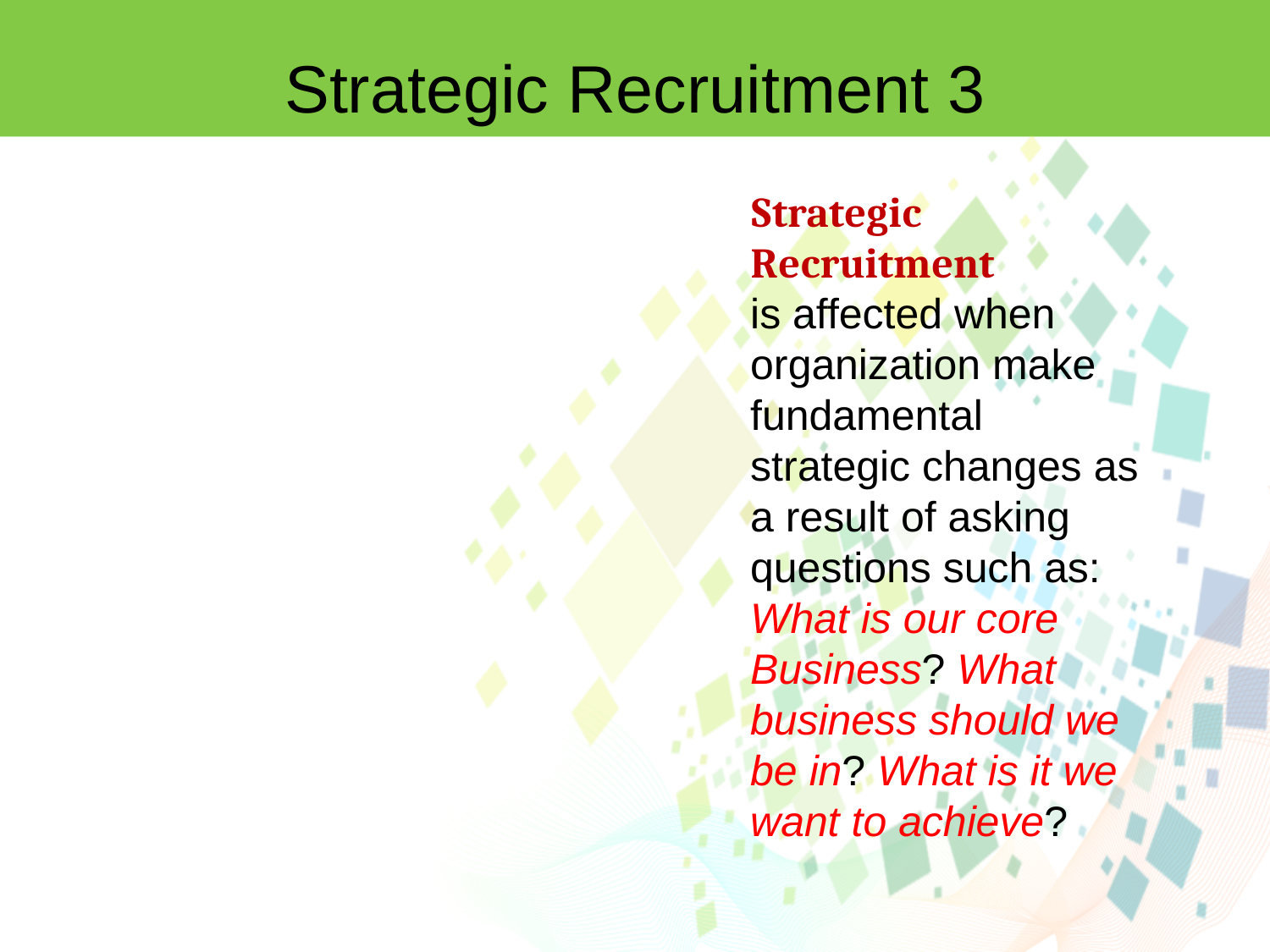

Strategic Recruitment 3
Strategic Recruitment
is affected when organization make fundamental strategic changes as a result of asking questions such as: What is our core Business? What business should we be in? What is it we want to achieve?